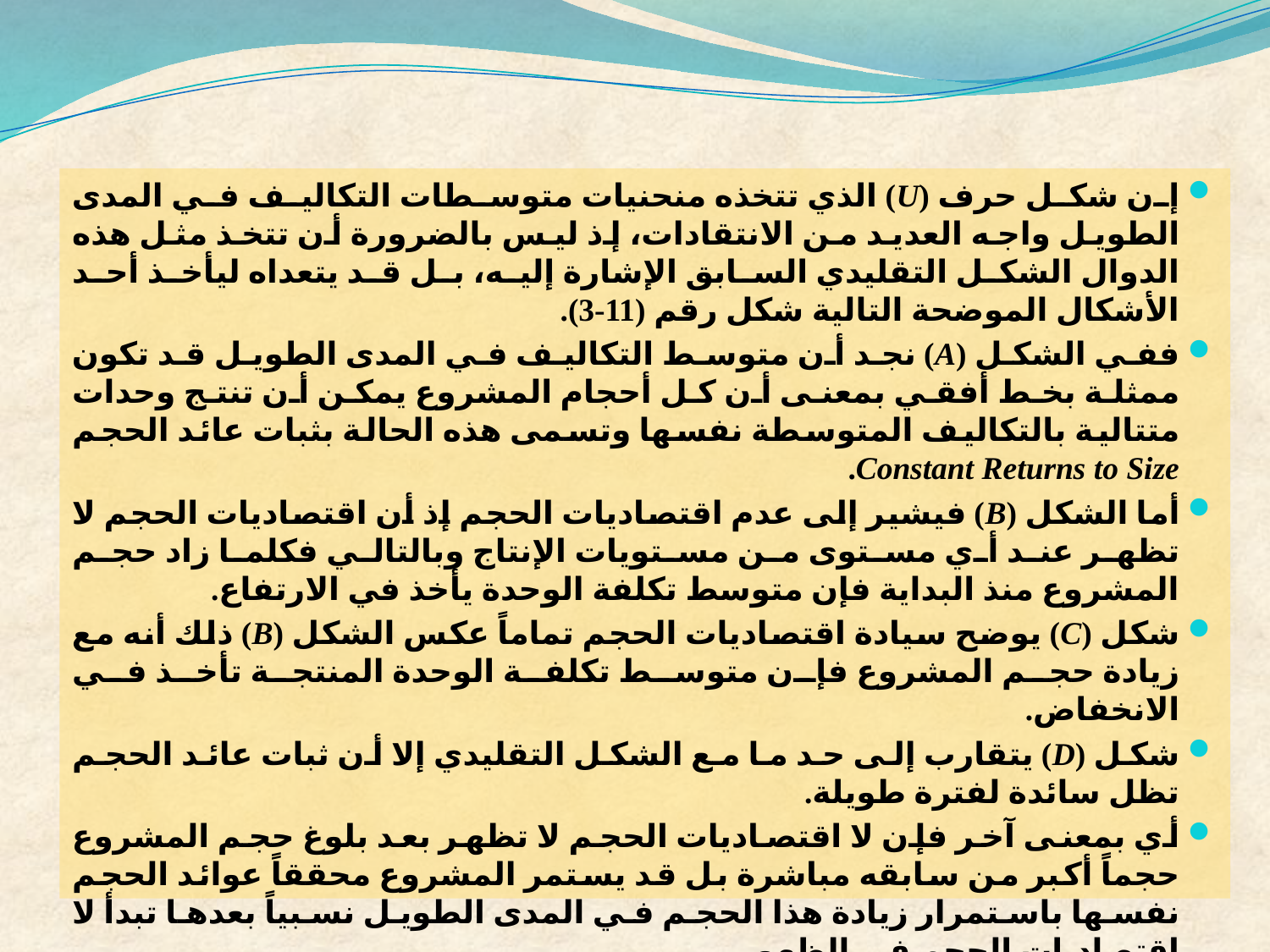

إن شكل حرف (U) الذي تتخذه منحنيات متوسطات التكاليف في المدى الطويل واجه العديد من الانتقادات، إذ ليس بالضرورة أن تتخذ مثل هذه الدوال الشكل التقليدي السابق الإشارة إليه، بل قد يتعداه ليأخذ أحد الأشكال الموضحة التالية شكل رقم (11-3).
ففي الشكل (A) نجد أن متوسط التكاليف في المدى الطويل قد تكون ممثلة بخط أفقي بمعنى أن كل أحجام المشروع يمكن أن تنتج وحدات متتالية بالتكاليف المتوسطة نفسها وتسمى هذه الحالة بثبات عائد الحجم Constant Returns to Size.
أما الشكل (B) فيشير إلى عدم اقتصاديات الحجم إذ أن اقتصاديات الحجم لا تظهر عند أي مستوى من مستويات الإنتاج وبالتالي فكلما زاد حجم المشروع منذ البداية فإن متوسط تكلفة الوحدة يأخذ في الارتفاع.
شكل (C) يوضح سيادة اقتصاديات الحجم تماماً عكس الشكل (B) ذلك أنه مع زيادة حجم المشروع فإن متوسط تكلفة الوحدة المنتجة تأخذ في الانخفاض.
شكل (D) يتقارب إلى حد ما مع الشكل التقليدي إلا أن ثبات عائد الحجم تظل سائدة لفترة طويلة.
أي بمعنى آخر فإن لا اقتصاديات الحجم لا تظهر بعد بلوغ حجم المشروع حجماً أكبر من سابقه مباشرة بل قد يستمر المشروع محققاً عوائد الحجم نفسها باستمرار زيادة هذا الحجم في المدى الطويل نسبياً بعدها تبدأ لا اقتصاديات الحجم في الظهور.
هذا وجدير بالذكر أن AVC في المدى الطويل إنما يتم اشتقاقها من نظيرتها دوال الإنتاج في المدى الطويل التي يمكن منها اشتقاق متوسطات النواتج الفيزيقية (APP) وكذلك النواتج الحدية الفيزيقية (MPP).